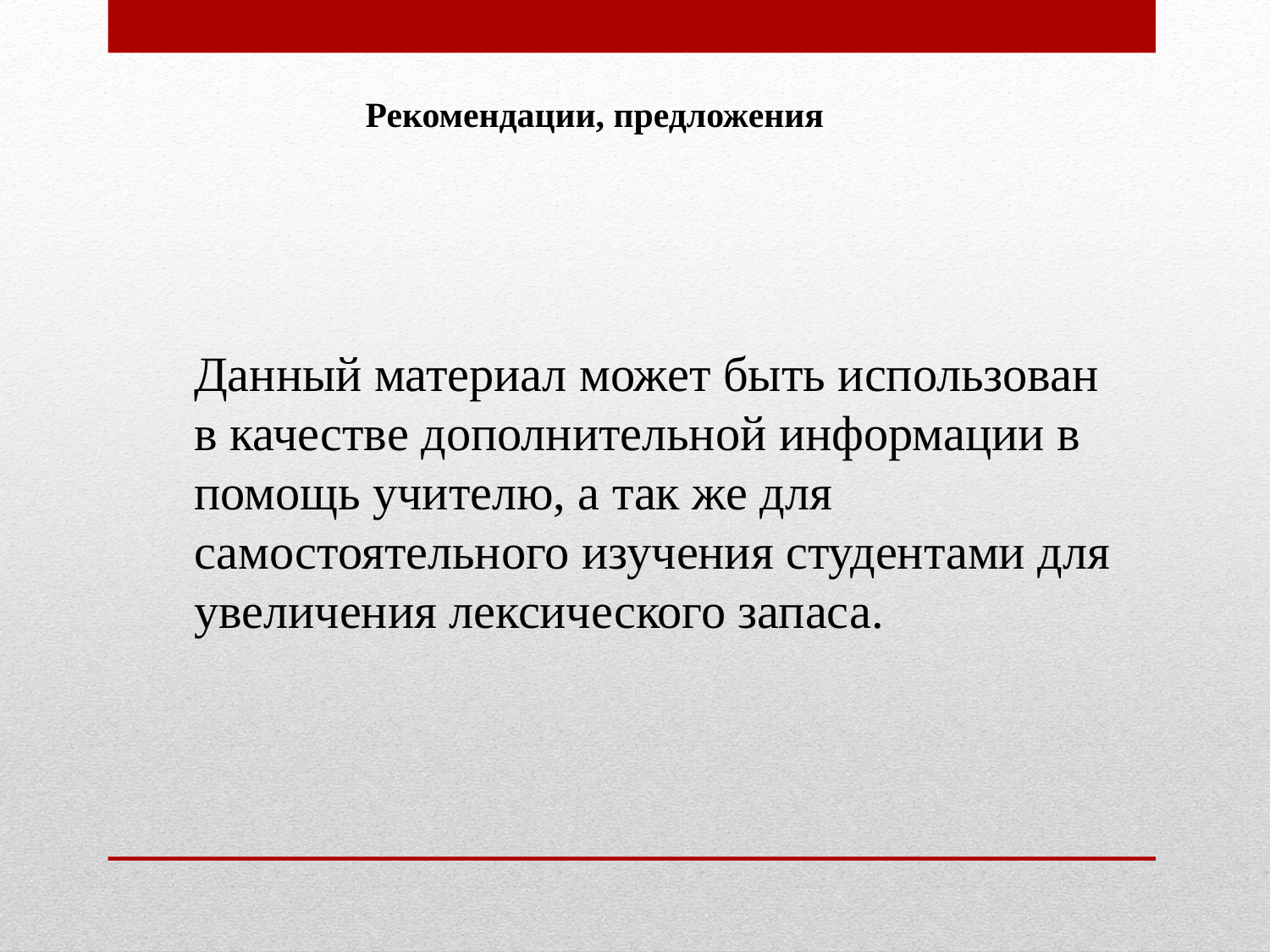

Рекомендации, предложения
Данный материал может быть использован в качестве дополнительной информации в помощь учителю, а так же для самостоятельного изучения студентами для увеличения лексического запаса.